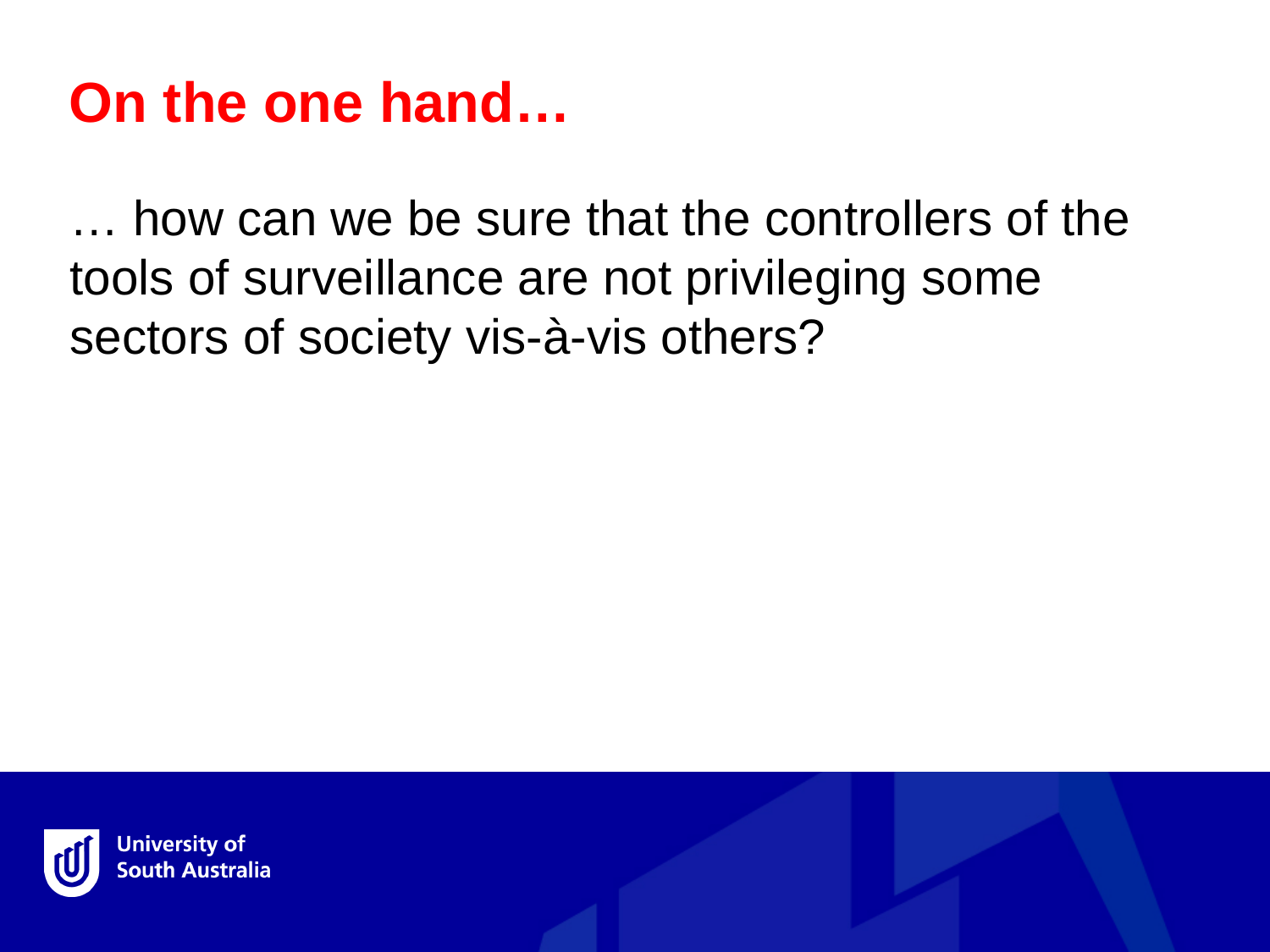

On the one hand…
… how can we be sure that the controllers of the tools of surveillance are not privileging some sectors of society vis-à-vis others?